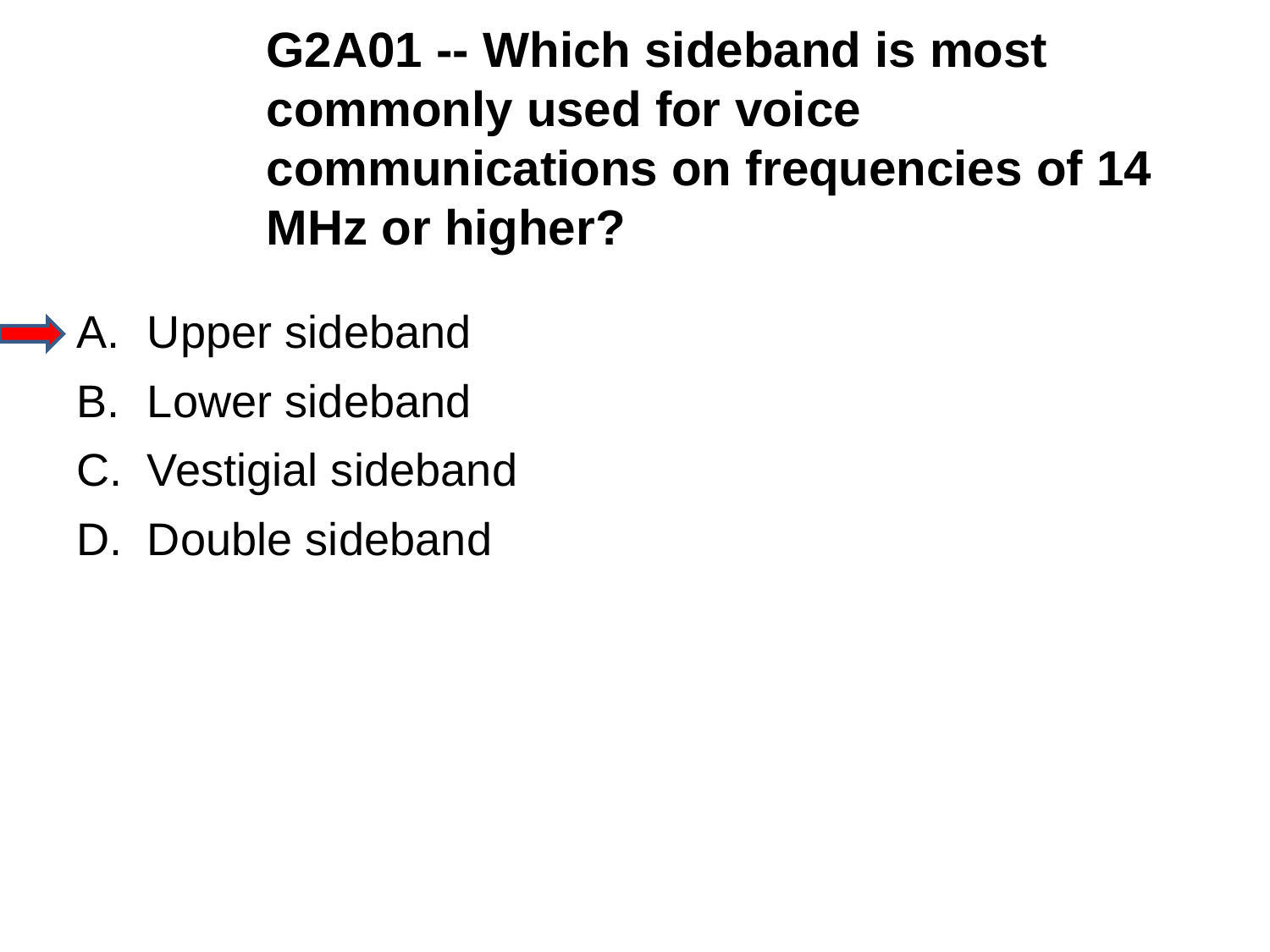

G2A01 -- Which sideband is most commonly used for voice communications on frequencies of 14 MHz or higher?
A.	Upper sideband
B.	Lower sideband
C.	Vestigial sideband
D.	Double sideband